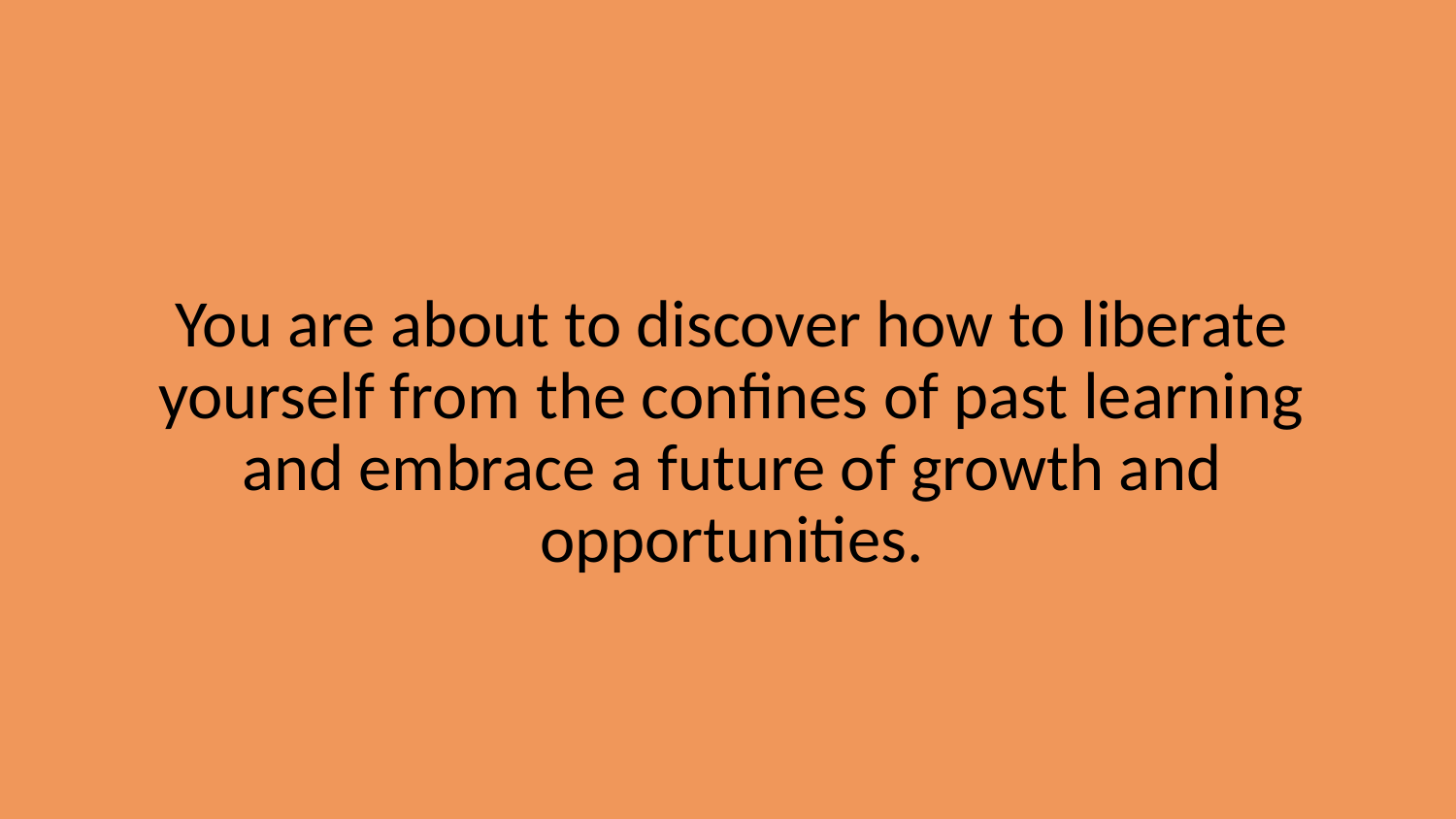

You are about to discover how to liberate yourself from the confines of past learning and embrace a future of growth and opportunities.